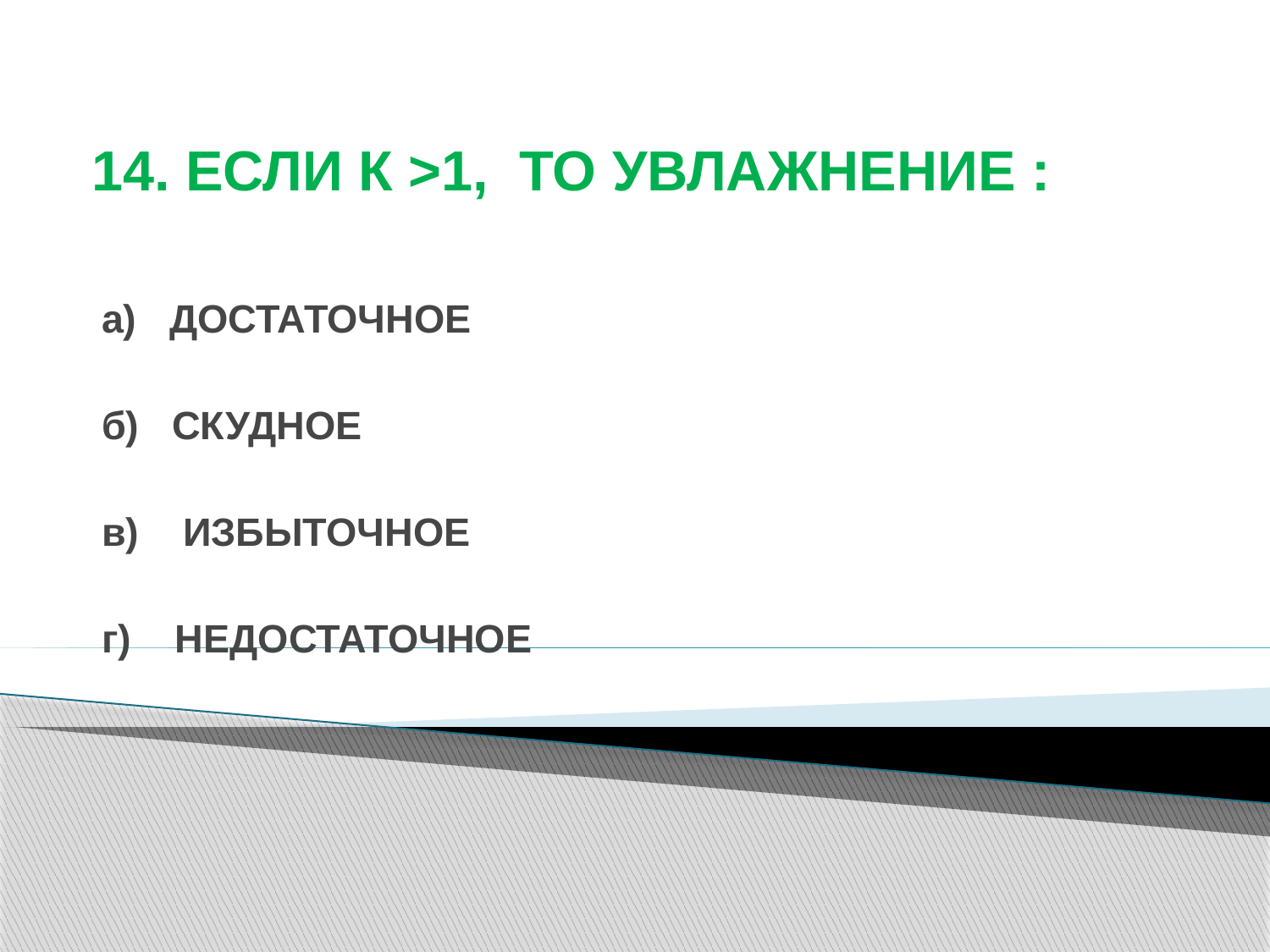

# 14. ЕСЛИ К >1,  ТО УВЛАЖНЕНИЕ :
а)   ДОСТАТОЧНОЕ

б)   СКУДНОЕ

в)    ИЗБЫТОЧНОЕ

г)    НЕДОСТАТОЧНОЕ